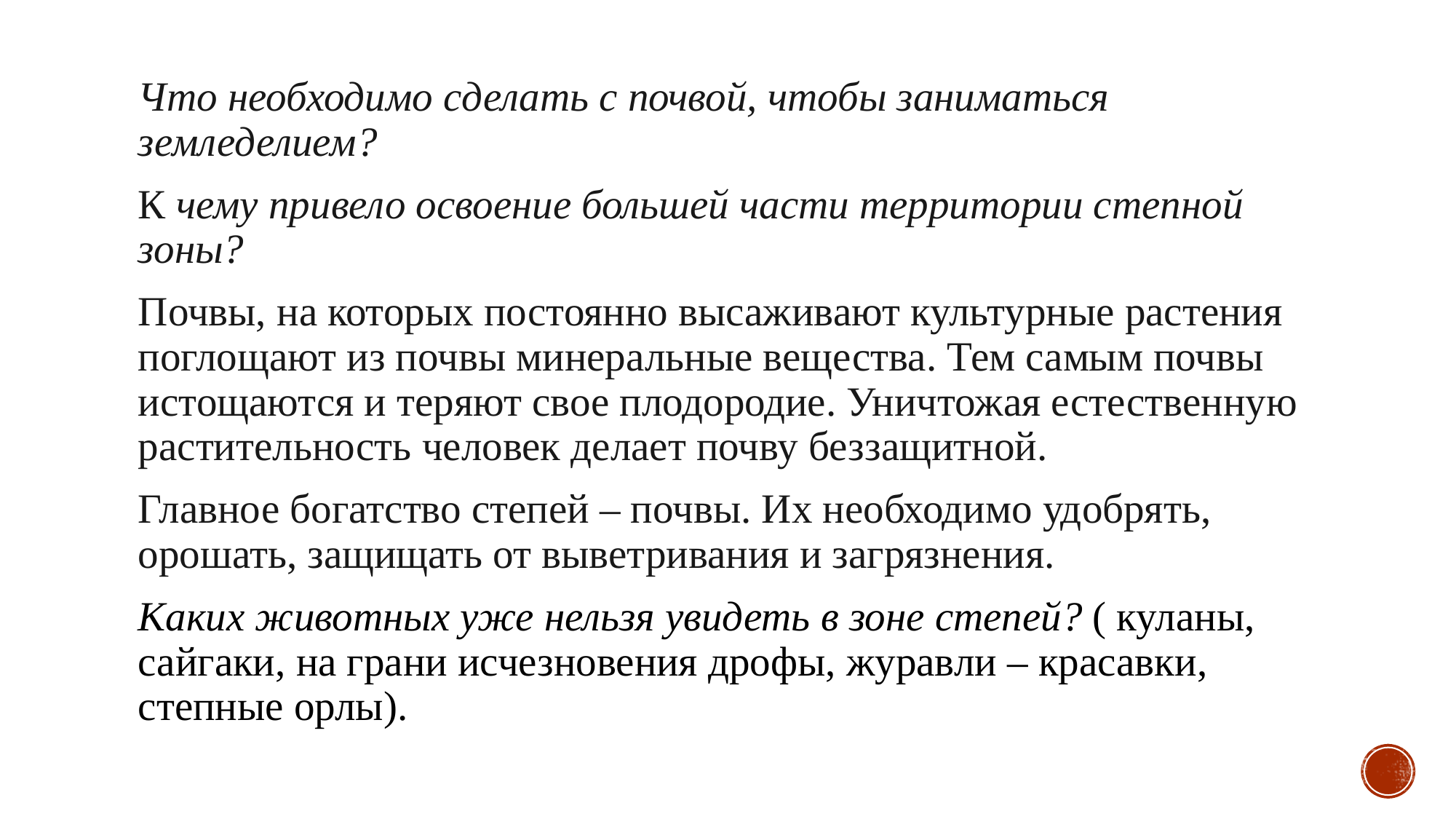

Что необходимо сделать с почвой, чтобы заниматься земледелием?
К чему привело освоение большей части территории степной зоны?
Почвы, на которых постоянно высаживают культурные растения поглощают из почвы минеральные вещества. Тем самым почвы истощаются и теряют свое плодородие. Уничтожая естественную растительность человек делает почву беззащитной.
Главное богатство степей – почвы. Их необходимо удобрять, орошать, защищать от выветривания и загрязнения.
Каких животных уже нельзя увидеть в зоне степей? ( куланы, сайгаки, на грани исчезновения дрофы, журавли – красавки, степные орлы).